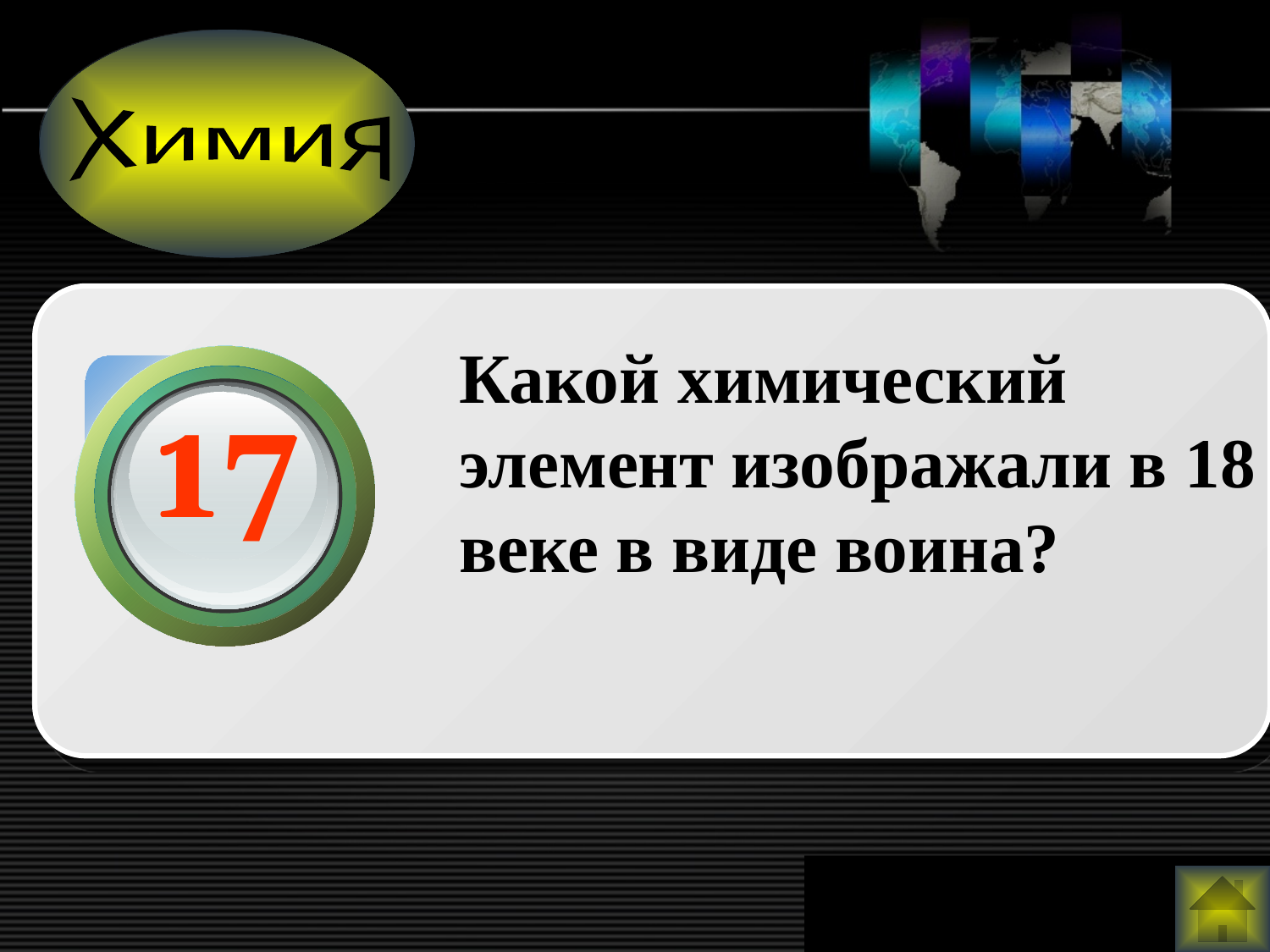

Химия

Какой химический элемент изображали в 18 веке в виде воина?

17

www.themegallery.com